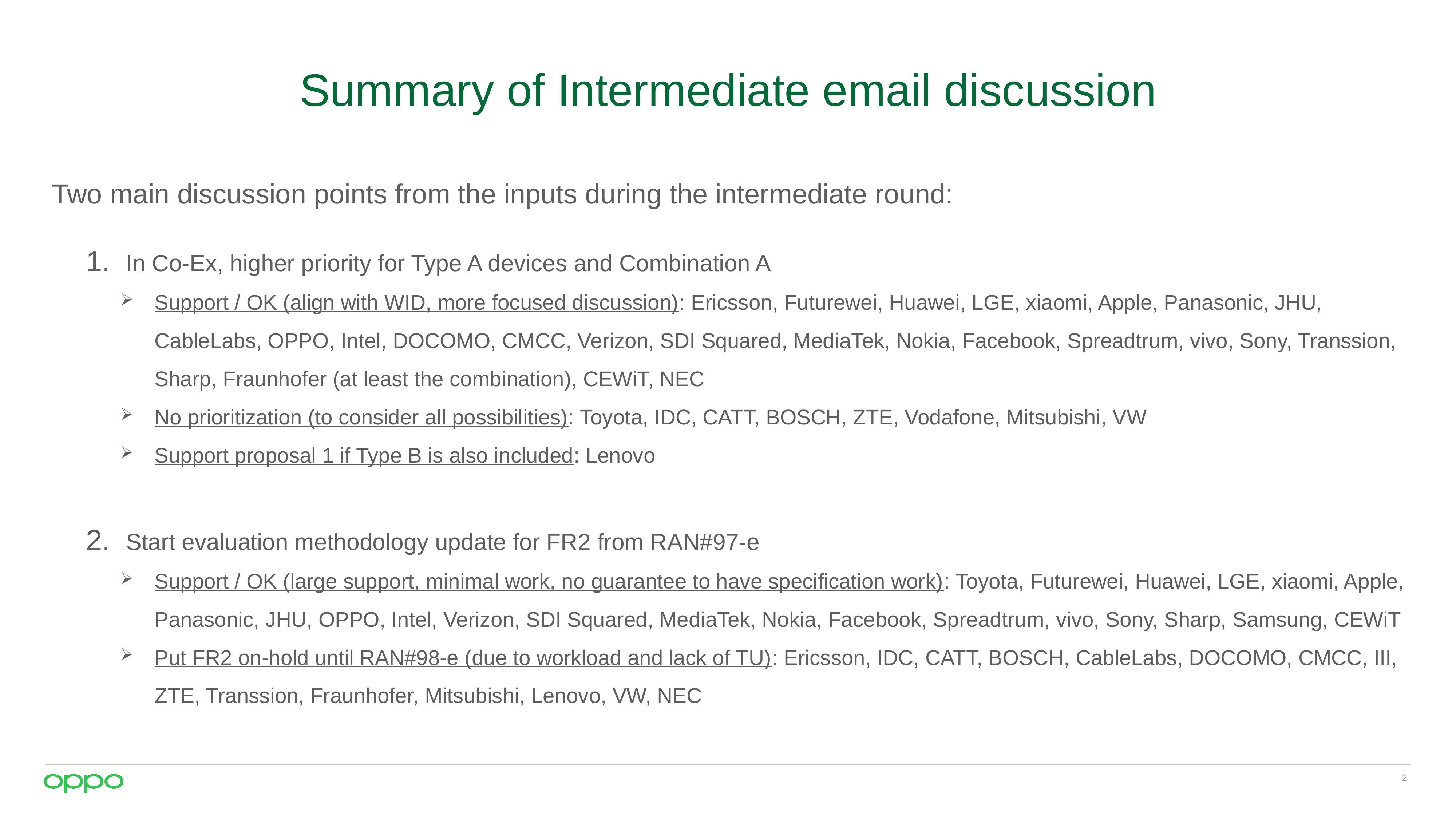

# Summary of Intermediate email discussion
Two main discussion points from the inputs during the intermediate round:

In Co-Ex, higher priority for Type A devices and Combination A
Support / OK (align with WID, more focused discussion): Ericsson, Futurewei, Huawei, LGE, xiaomi, Apple, Panasonic, JHU, CableLabs, OPPO, Intel, DOCOMO, CMCC, Verizon, SDI Squared, MediaTek, Nokia, Facebook, Spreadtrum, vivo, Sony, Transsion, Sharp, Fraunhofer (at least the combination), CEWiT, NEC
No prioritization (to consider all possibilities): Toyota, IDC, CATT, BOSCH, ZTE, Vodafone, Mitsubishi, VW
Support proposal 1 if Type B is also included: Lenovo

Start evaluation methodology update for FR2 from RAN#97-e
Support / OK (large support, minimal work, no guarantee to have specification work): Toyota, Futurewei, Huawei, LGE, xiaomi, Apple, Panasonic, JHU, OPPO, Intel, Verizon, SDI Squared, MediaTek, Nokia, Facebook, Spreadtrum, vivo, Sony, Sharp, Samsung, CEWiT
Put FR2 on-hold until RAN#98-e (due to workload and lack of TU): Ericsson, IDC, CATT, BOSCH, CableLabs, DOCOMO, CMCC, III, ZTE, Transsion, Fraunhofer, Mitsubishi, Lenovo, VW, NEC